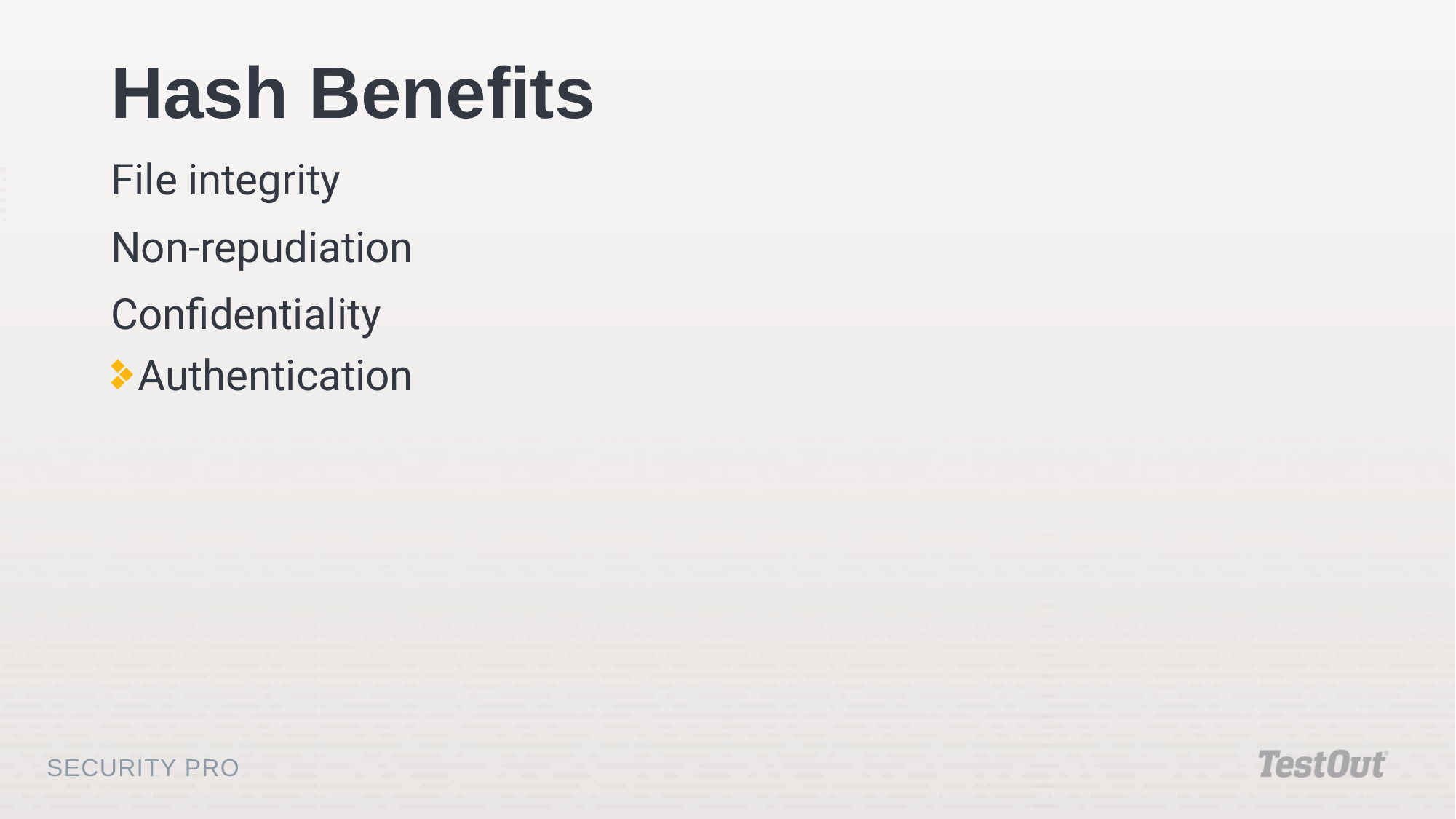

# Hash Benefits
File integrity
Non-repudiation
Confidentiality
Authentication
Security Pro